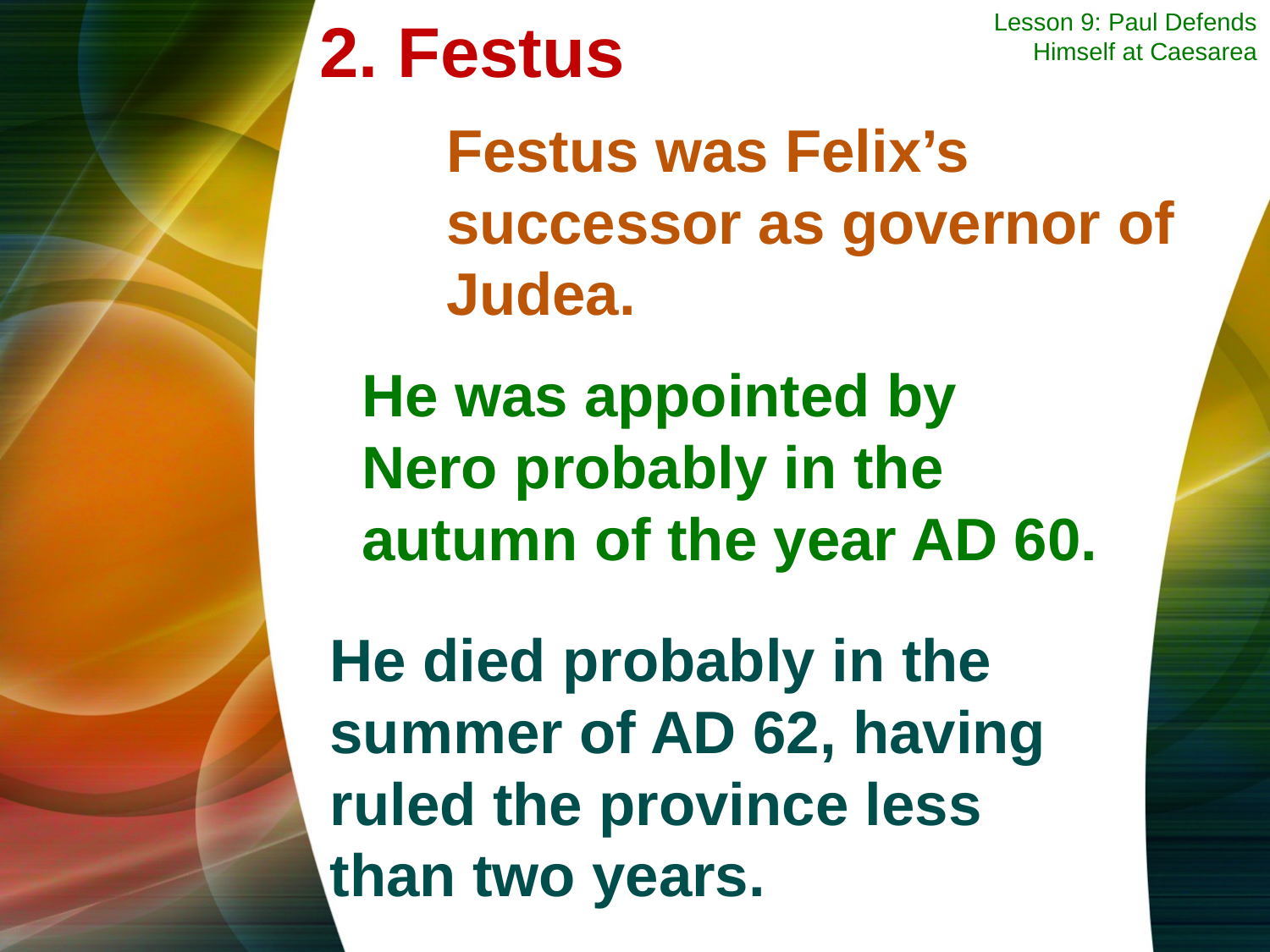

2. Festus
Lesson 9: Paul Defends Himself at Caesarea
Festus was Felix’s successor as governor of Judea.
He was appointed by
Nero probably in the autumn of the year AD 60.
He died probably in the summer of AD 62, having ruled the province less than two years.